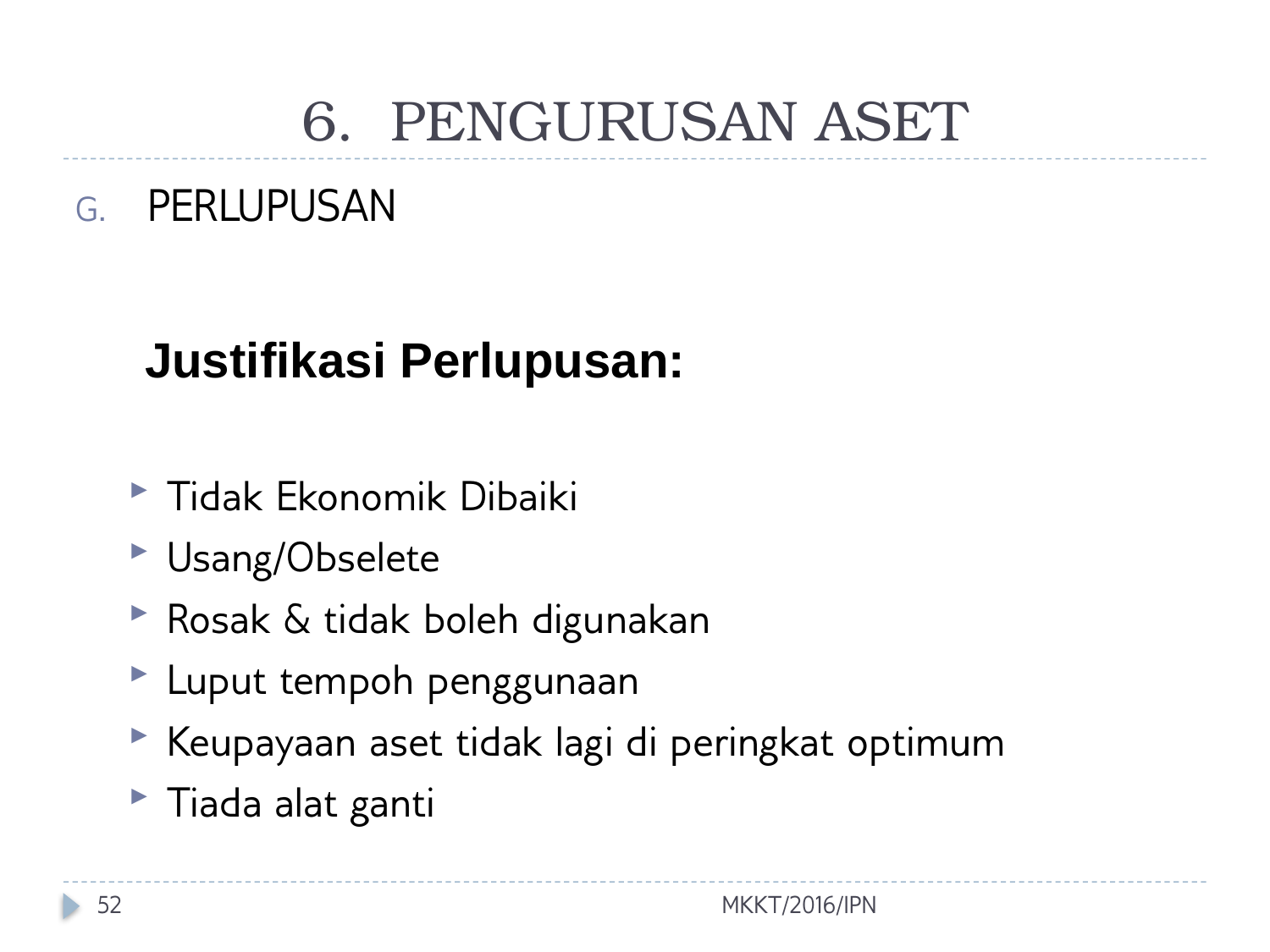

# 6.  PENGURUSAN ASET
PERLUPUSAN
Justifikasi Perlupusan:

Tidak Ekonomik Dibaiki
Usang/Obselete
Rosak & tidak boleh digunakan
Luput tempoh penggunaan
Keupayaan aset tidak lagi di peringkat optimum
Tiada alat ganti

52
MKKT/2016/IPN